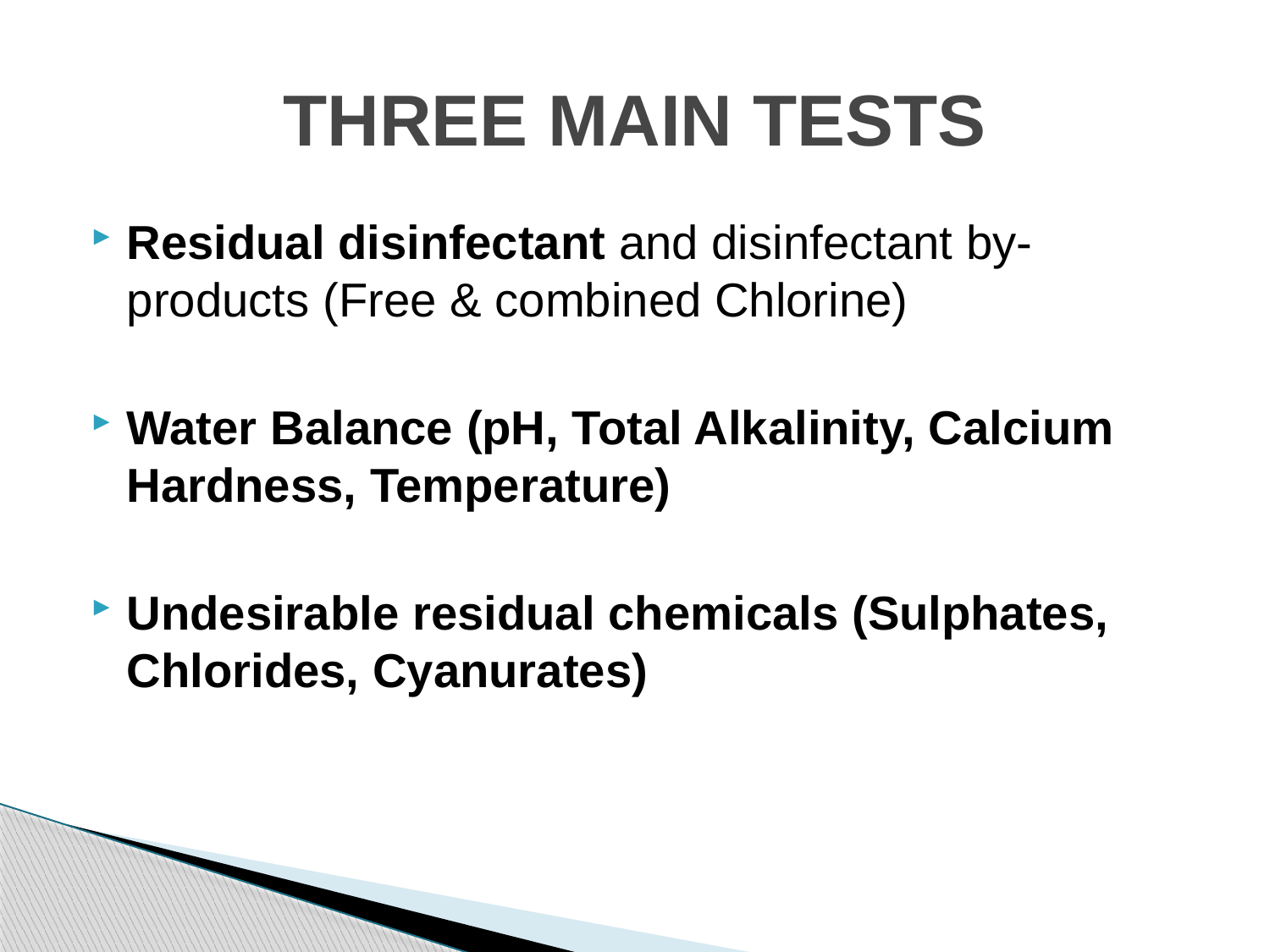

# THREE MAIN TESTS
Residual disinfectant and disinfectant by-products (Free & combined Chlorine)

Water Balance (pH, Total Alkalinity, Calcium Hardness, Temperature)

Undesirable residual chemicals (Sulphates, Chlorides, Cyanurates)